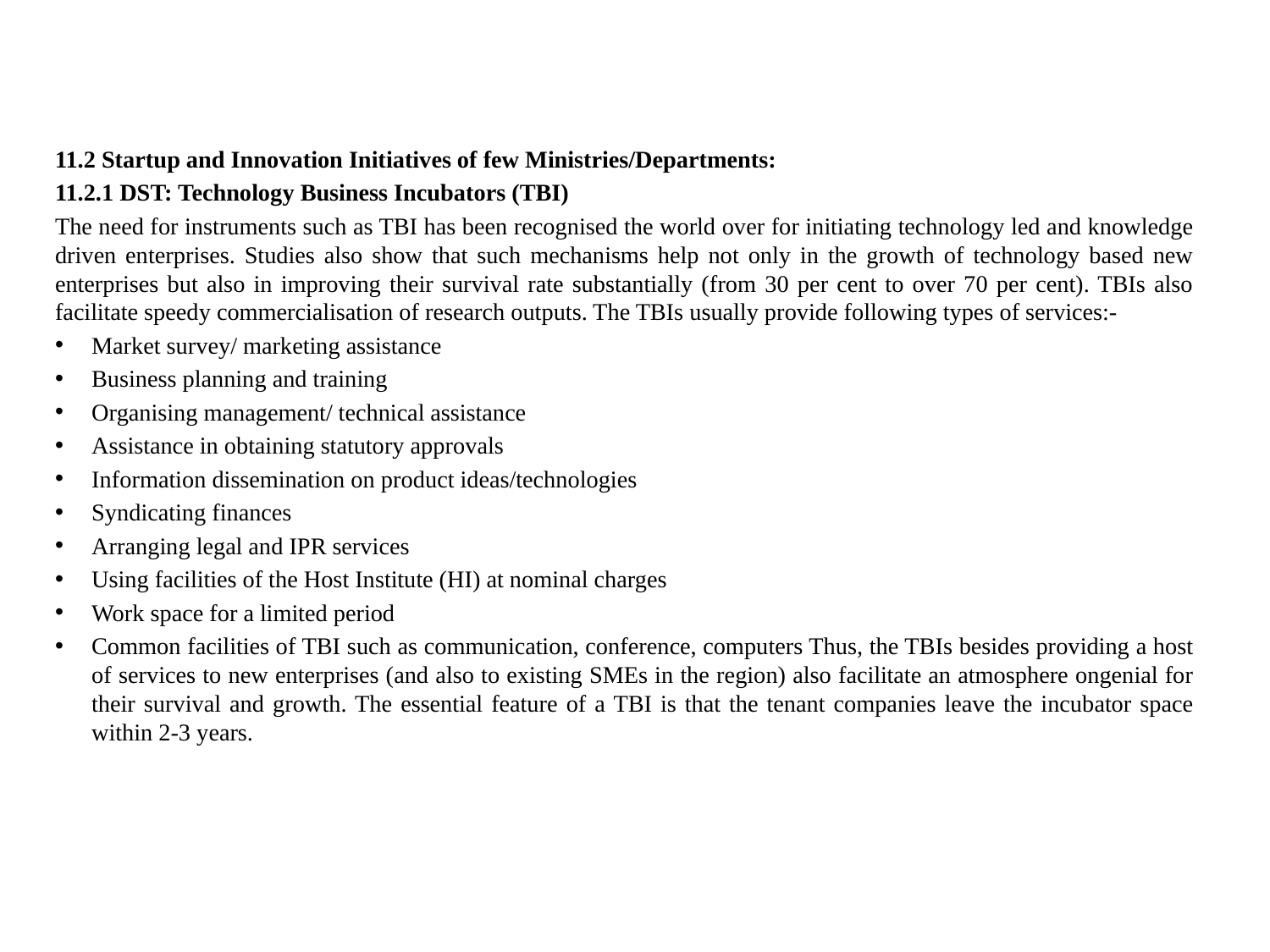

11.2 Startup and Innovation Initiatives of few Ministries/Departments:
11.2.1 DST: Technology Business Incubators (TBI)
The need for instruments such as TBI has been recognised the world over for initiating technology led and knowledge driven enterprises. Studies also show that such mechanisms help not only in the growth of technology based new enterprises but also in improving their survival rate substantially (from 30 per cent to over 70 per cent). TBIs also facilitate speedy commercialisation of research outputs. The TBIs usually provide following types of services:-
Market survey/ marketing assistance
Business planning and training
Organising management/ technical assistance
Assistance in obtaining statutory approvals
Information dissemination on product ideas/technologies
Syndicating finances
Arranging legal and IPR services
Using facilities of the Host Institute (HI) at nominal charges
Work space for a limited period
Common facilities of TBI such as communication, conference, computers Thus, the TBIs besides providing a host of services to new enterprises (and also to existing SMEs in the region) also facilitate an atmosphere ongenial for their survival and growth. The essential feature of a TBI is that the tenant companies leave the incubator space within 2-3 years.